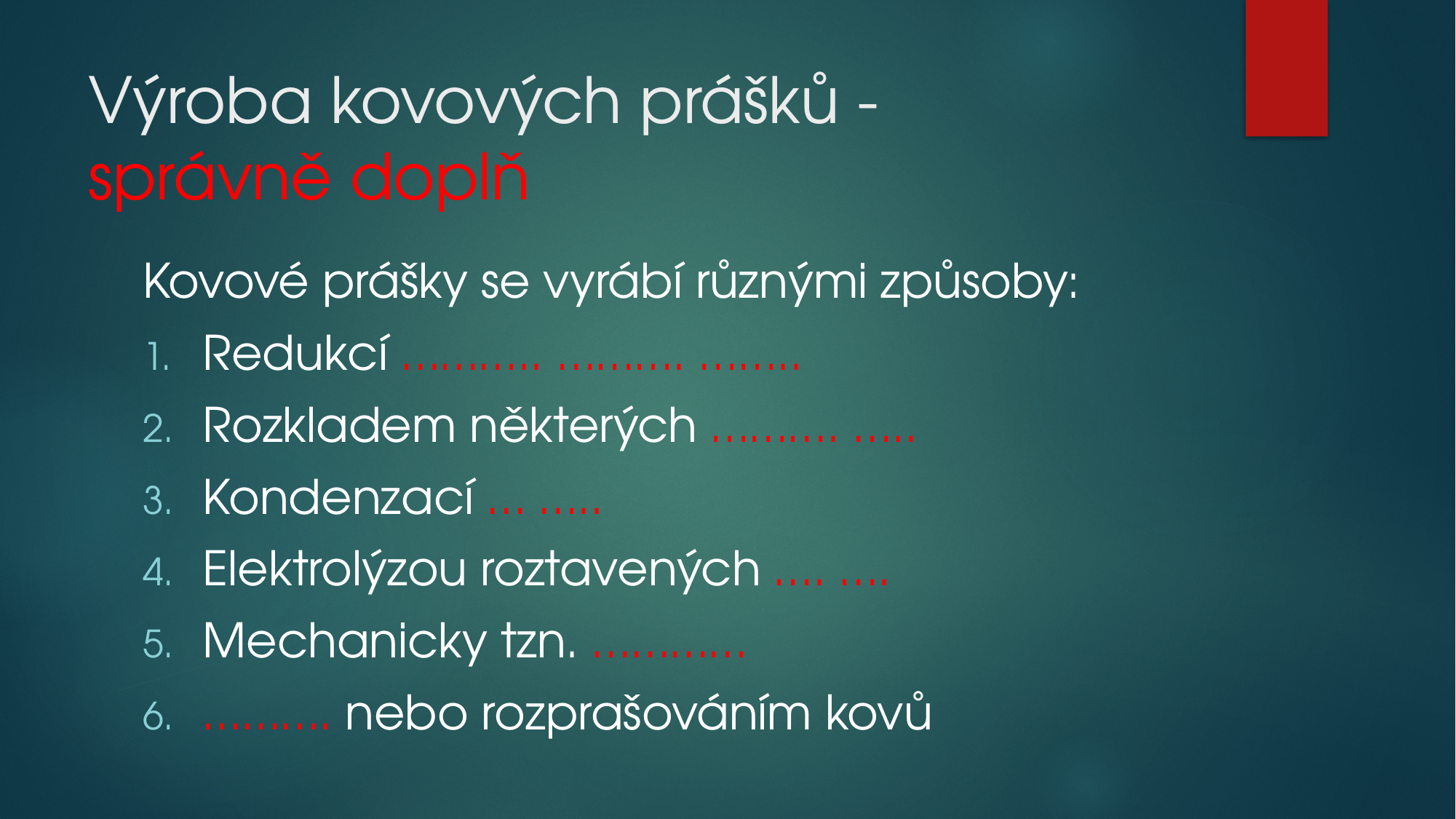

# Výroba kovových prášků - správně doplň
Kovové prášky se vyrábí různými způsoby:
Redukcí ……….. ………. ……..
Rozkladem některých ………. …..
Kondenzací … …..
Elektrolýzou roztavených …. ….
Mechanicky tzn. …………
………. nebo rozprašováním kovů